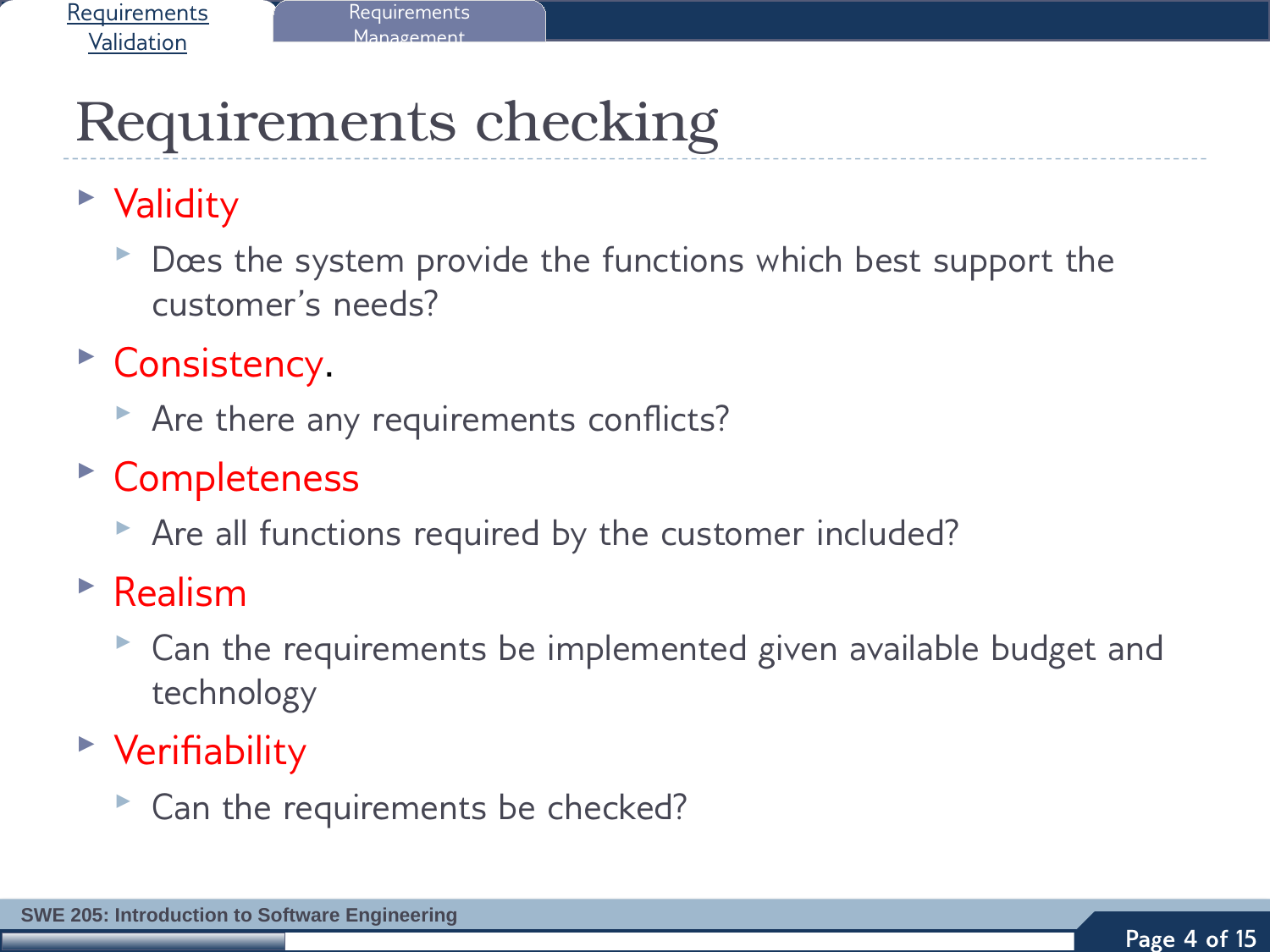

Requirements Validation
Requirements Management
# Requirements checking
Validity
Does the system provide the functions which best support the customer’s needs?
Consistency.
Are there any requirements conflicts?
Completeness
Are all functions required by the customer included?
Realism
Can the requirements be implemented given available budget and technology
Verifiability
Can the requirements be checked?
4
Page 4 of 15